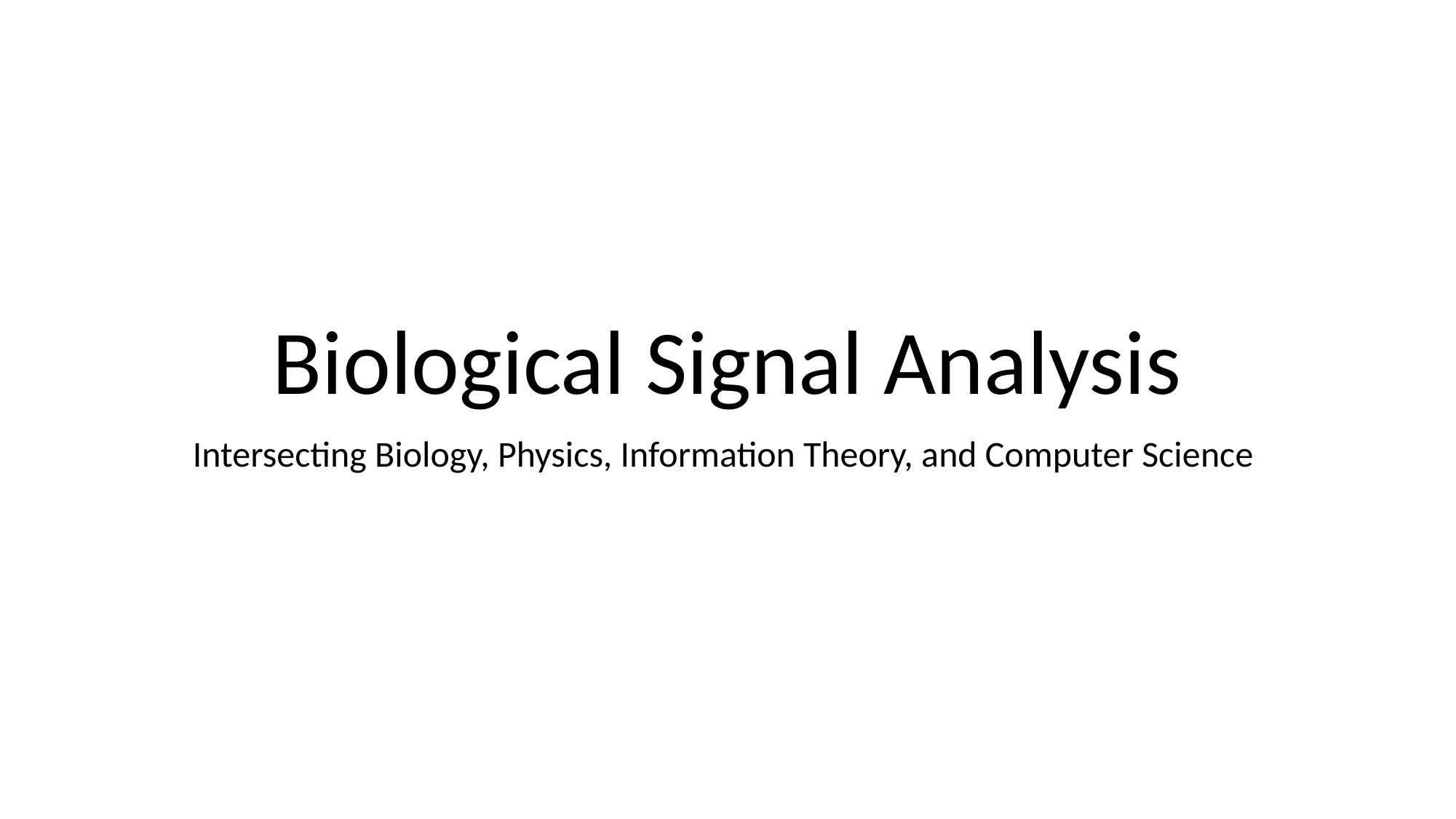

# Biological Signal Analysis
Intersecting Biology, Physics, Information Theory, and Computer Science